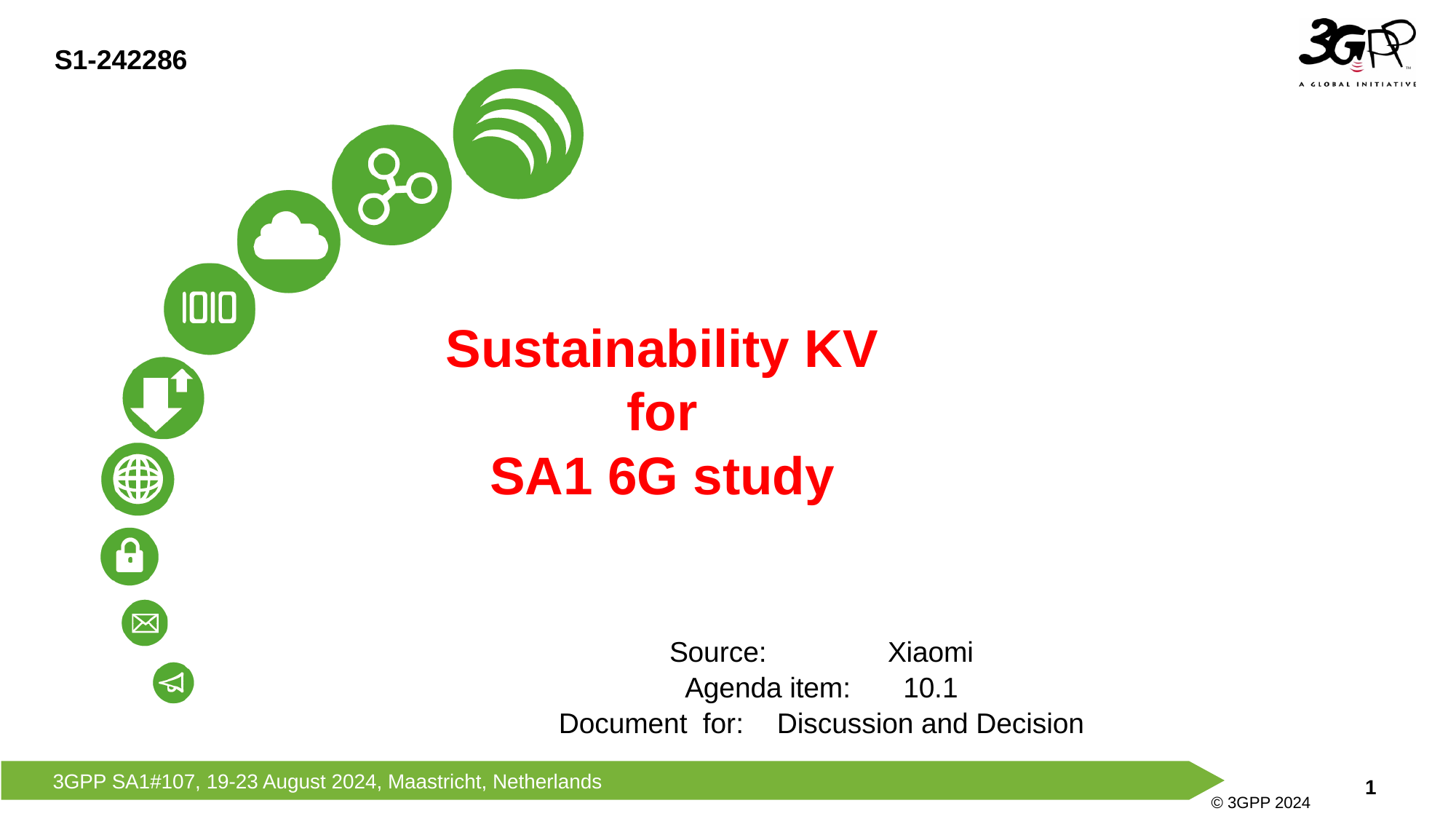

S1-242286
Sustainability KV
for
SA1 6G study
Source: 		Xiaomi
Agenda item: 	10.1
Document  for:	Discussion and Decision
 3GPP SA1#107, 19-23 August 2024, Maastricht, Netherlands

© 3GPP 2024